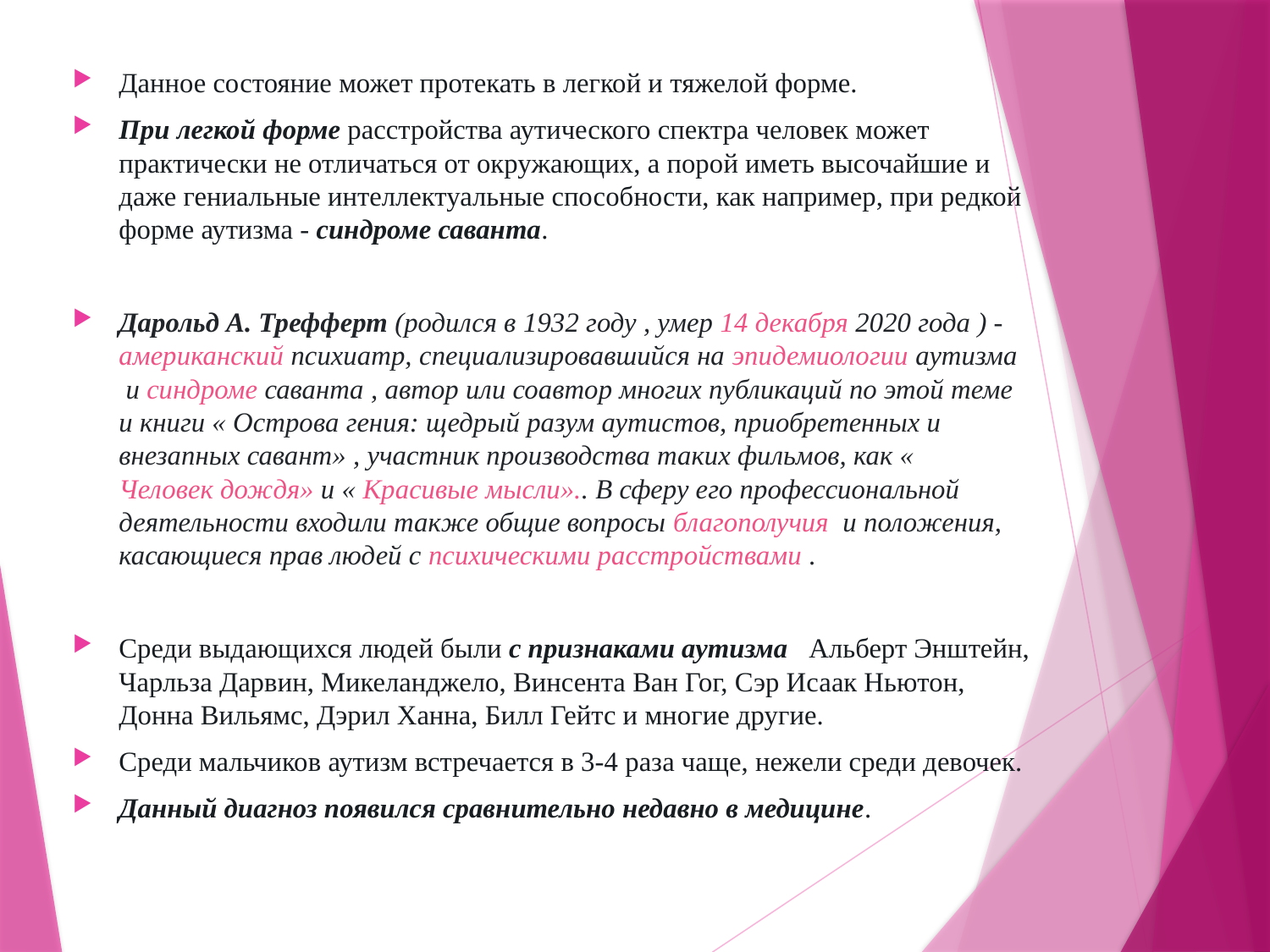

Данное состояние может протекать в легкой и тяжелой форме.
При легкой форме расстройства аутического спектра человек может практически не отличаться от окружающих, а порой иметь высочайшие и даже гениальные интеллектуальные способности, как например, при редкой форме аутизма - синдроме саванта.

Дарольд А. Трефферт (родился в 1932 году , умер 14 декабря 2020 года ) - американский психиатр, специализировавшийся на эпидемиологии аутизма и синдроме саванта , автор или соавтор многих публикаций по этой теме и книги « Острова гения: щедрый разум аутистов, приобретенных и внезапных савант» , участник производства таких фильмов, как « Человек дождя» и « Красивые мысли».. В сферу его профессиональной деятельности входили также общие вопросы благополучия  и положения, касающиеся прав людей с психическими расстройствами .

Среди выдающихся людей были с признаками аутизма   Альберт Энштейн, Чарльза Дарвин, Микеланджело, Винсента Ван Гог, Сэр Исаак Ньютон, Донна Вильямс, Дэрил Ханна, Билл Гейтс и многие другие.
Среди мальчиков аутизм встречается в 3-4 раза чаще, нежели среди девочек.
Данный диагноз появился сравнительно недавно в медицине.